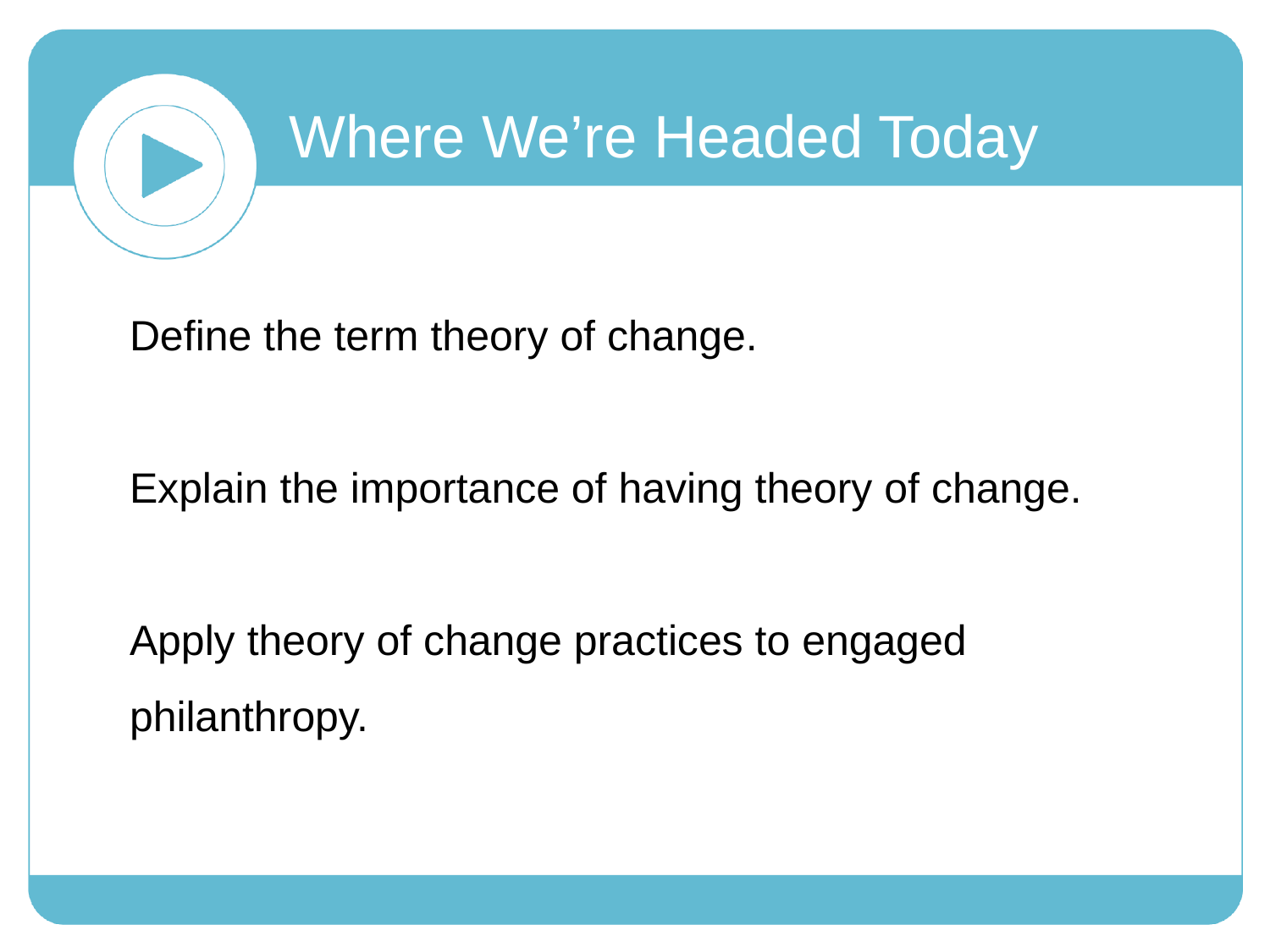

Where We’re Headed Today
Define the term theory of change.

Explain the importance of having theory of change.

Apply theory of change practices to engaged philanthropy.